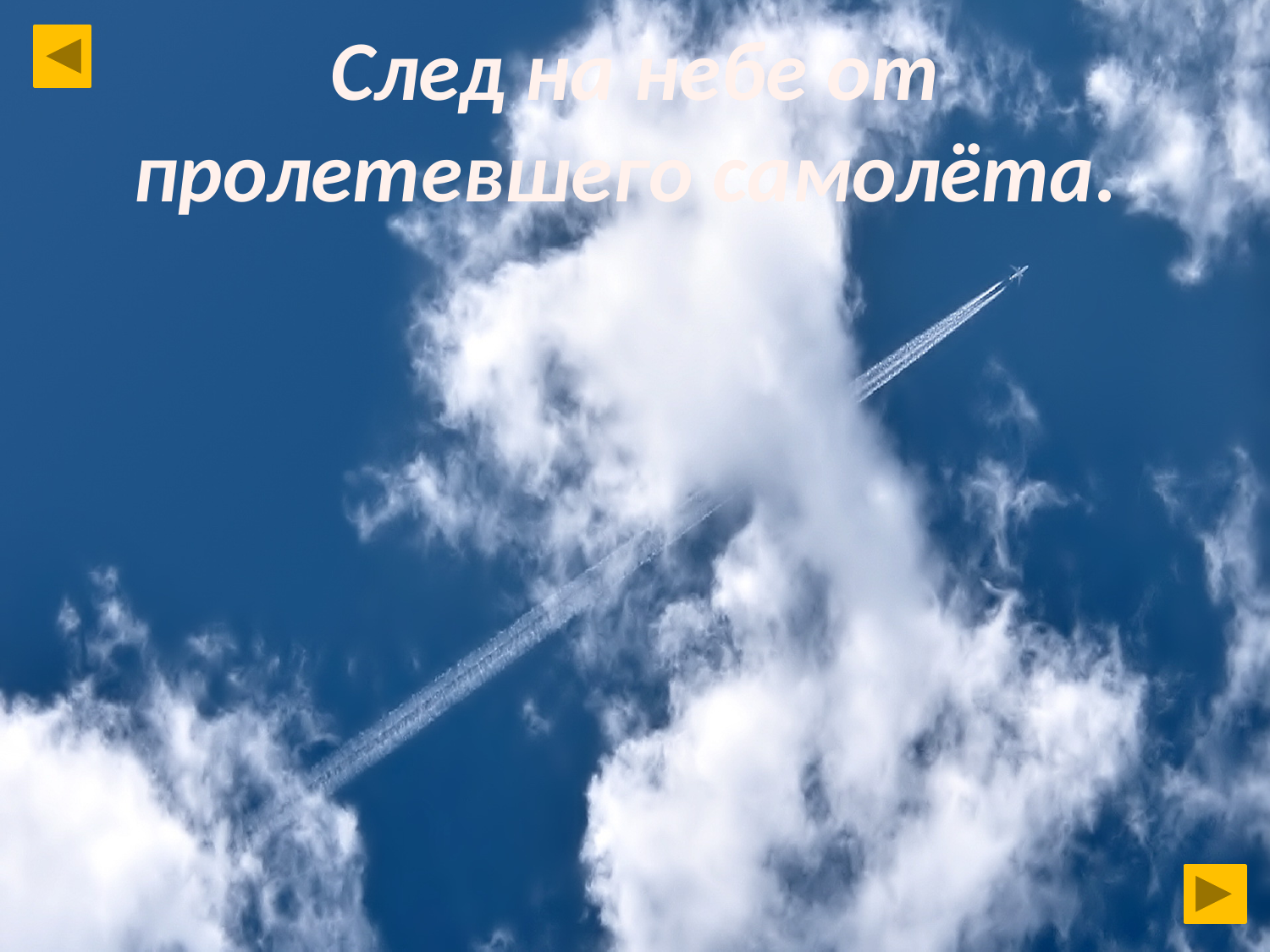

# След на небе от пролетевшего самолёта.